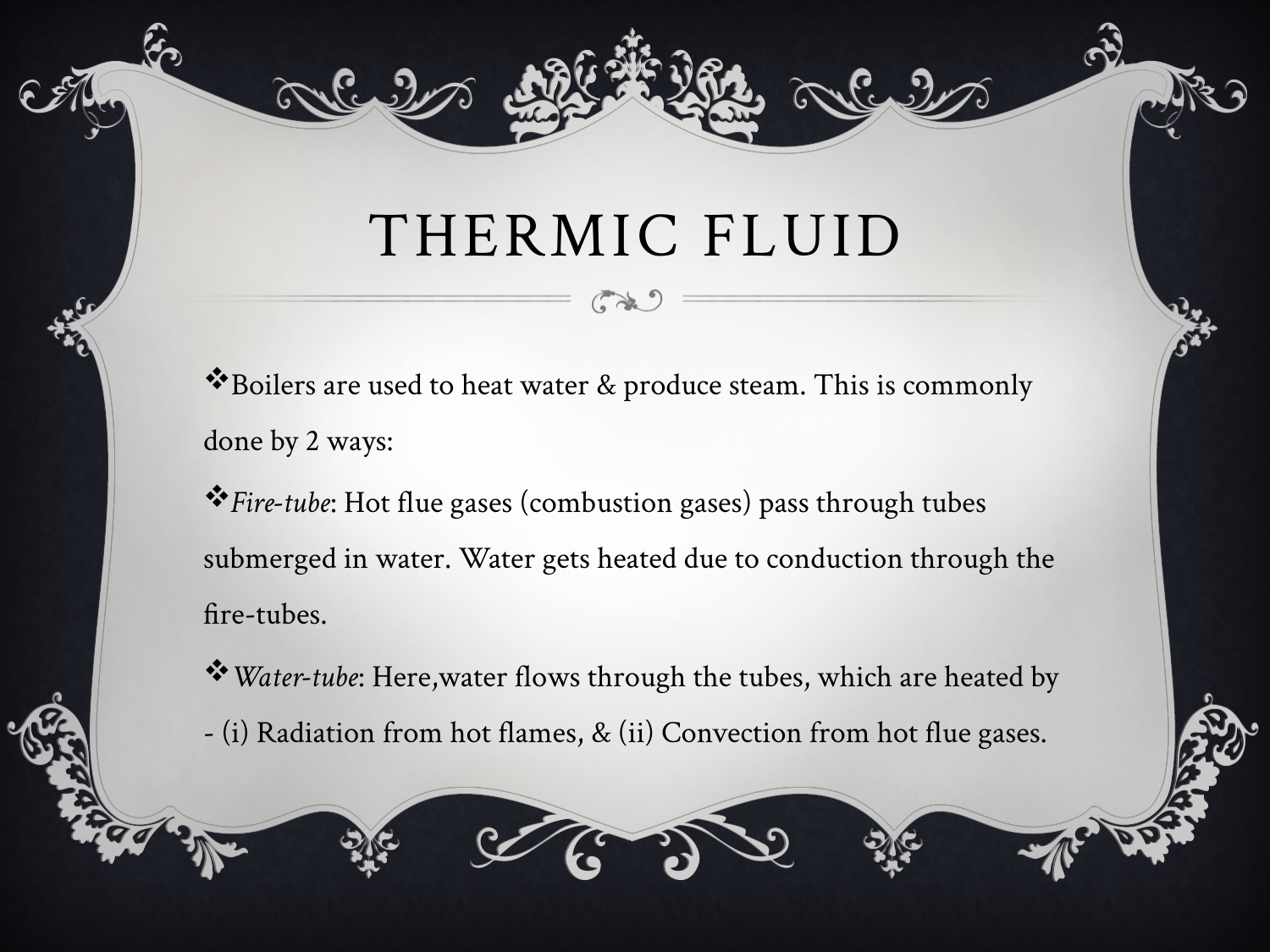

# Thermic Fluid
Boilers are used to heat water & produce steam. This is commonly done by 2 ways:
Fire-tube: Hot flue gases (combustion gases) pass through tubes submerged in water. Water gets heated due to conduction through the fire-tubes.
Water-tube: Here,water flows through the tubes, which are heated by - (i) Radiation from hot flames, & (ii) Convection from hot flue gases.